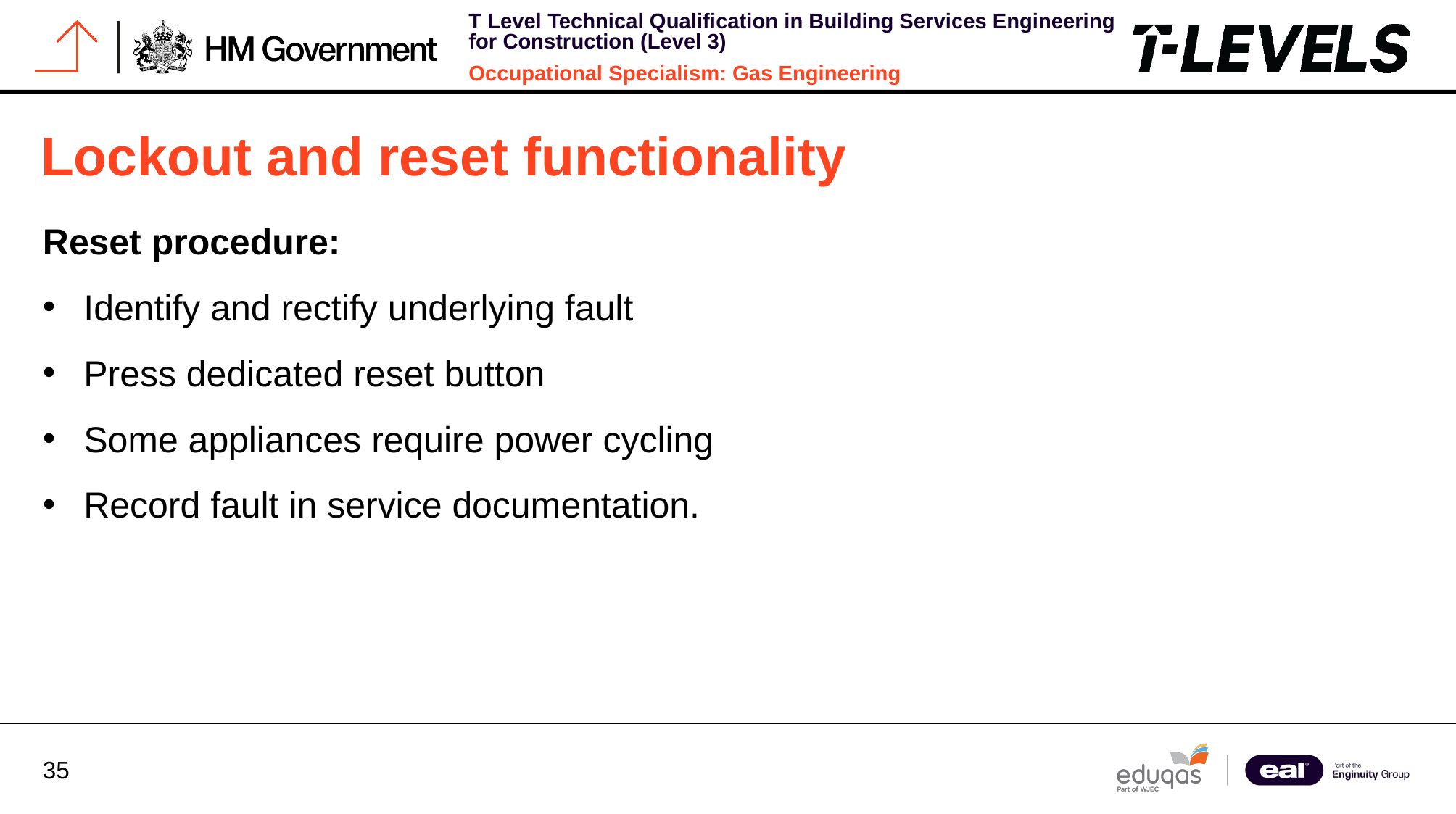

# Lockout and reset functionality
Reset procedure:
Identify and rectify underlying fault
Press dedicated reset button
Some appliances require power cycling
Record fault in service documentation.